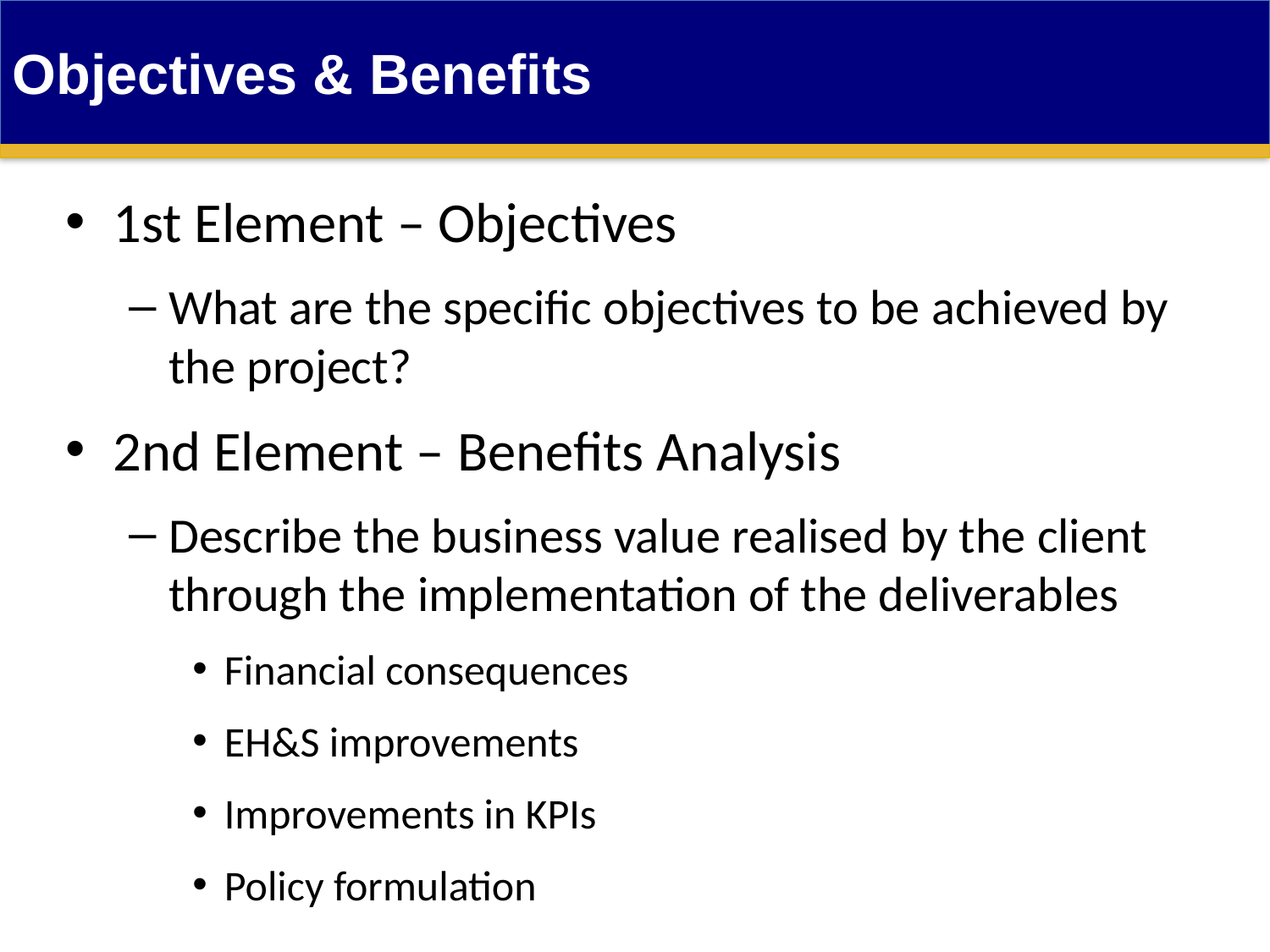

Objectives & Benefits

1st Element – Objectives
What are the specific objectives to be achieved by the project?
2nd Element – Benefits Analysis
Describe the business value realised by the client through the implementation of the deliverables
Financial consequences
EH&S improvements
Improvements in KPIs
Policy formulation